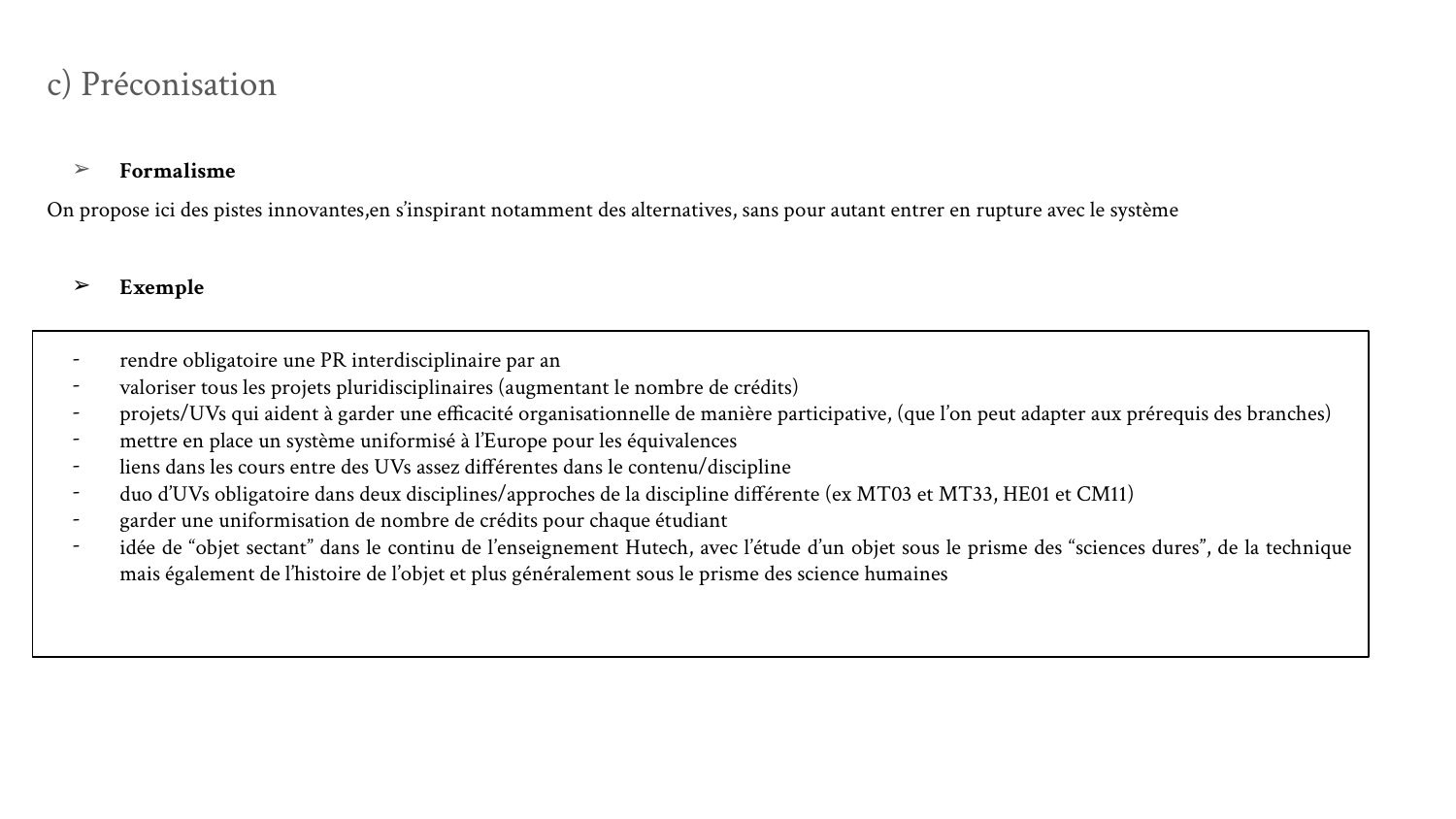

c) Préconisation

Formalisme
On propose ici des pistes innovantes,en s’inspirant notamment des alternatives, sans pour autant entrer en rupture avec le système

Exemple

rendre obligatoire une PR interdisciplinaire par an
valoriser tous les projets pluridisciplinaires (augmentant le nombre de crédits)
projets/UVs qui aident à garder une efficacité organisationnelle de manière participative, (que l’on peut adapter aux prérequis des branches)
mettre en place un système uniformisé à l’Europe pour les équivalences
liens dans les cours entre des UVs assez différentes dans le contenu/discipline
duo d’UVs obligatoire dans deux disciplines/approches de la discipline différente (ex MT03 et MT33, HE01 et CM11)
garder une uniformisation de nombre de crédits pour chaque étudiant
idée de “objet sectant” dans le continu de l’enseignement Hutech, avec l’étude d’un objet sous le prisme des “sciences dures”, de la technique mais également de l’histoire de l’objet et plus généralement sous le prisme des science humaines